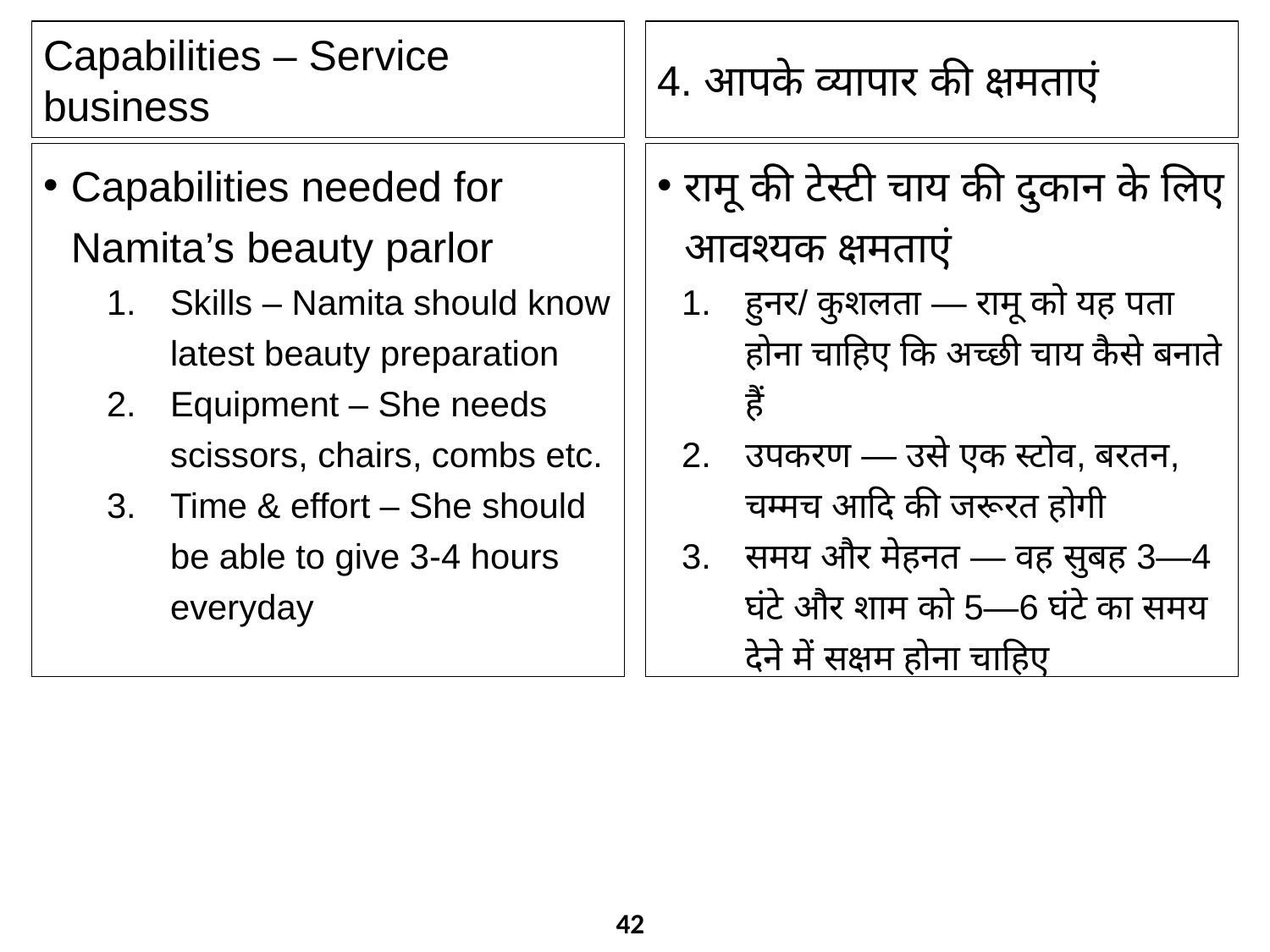

Capabilities – Service business
4. आपके व्यापार की क्षमताएं
Capabilities needed for Namita’s beauty parlor
Skills – Namita should know latest beauty preparation
Equipment – She needs scissors, chairs, combs etc.
Time & effort – She should be able to give 3-4 hours everyday
रामू की टेस्टी चाय की दुकान के लिए आवश्यक क्षमताएं
हुनर/ कुशलता — रामू को यह पता होना चाहिए कि अच्छी चाय कैसे बनाते हैं
उपकरण — उसे एक स्टोव, बरतन, चम्मच आदि की जरूरत होगी
समय और मेहनत — वह सुबह 3—4 घंटे और शाम को 5—6 घंटे का समय देने में सक्षम होना चाहिए
42